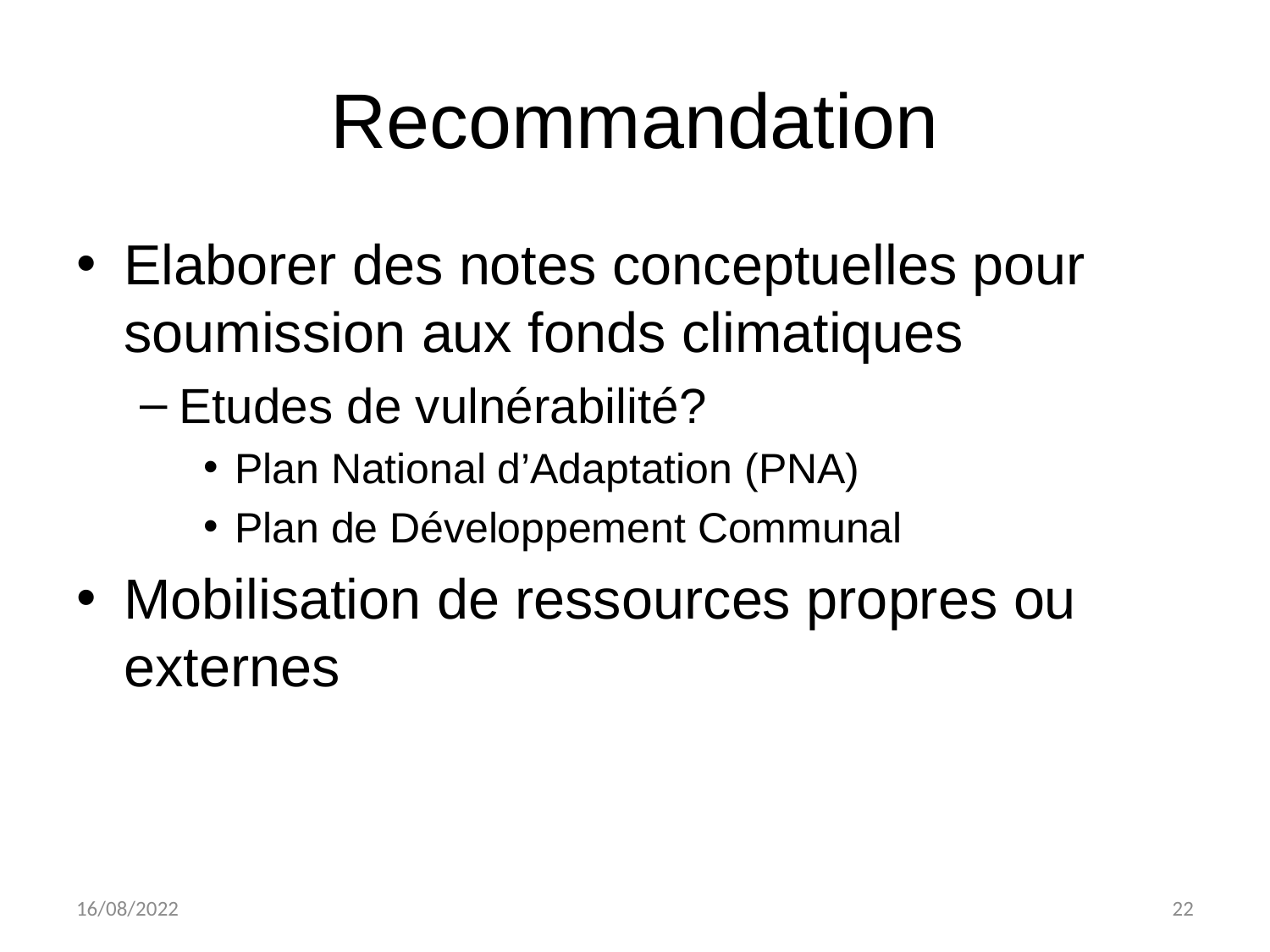

# Recommandation
Elaborer des notes conceptuelles pour soumission aux fonds climatiques
Etudes de vulnérabilité?
Plan National d’Adaptation (PNA)
Plan de Développement Communal
Mobilisation de ressources propres ou externes

16/08/2022

22